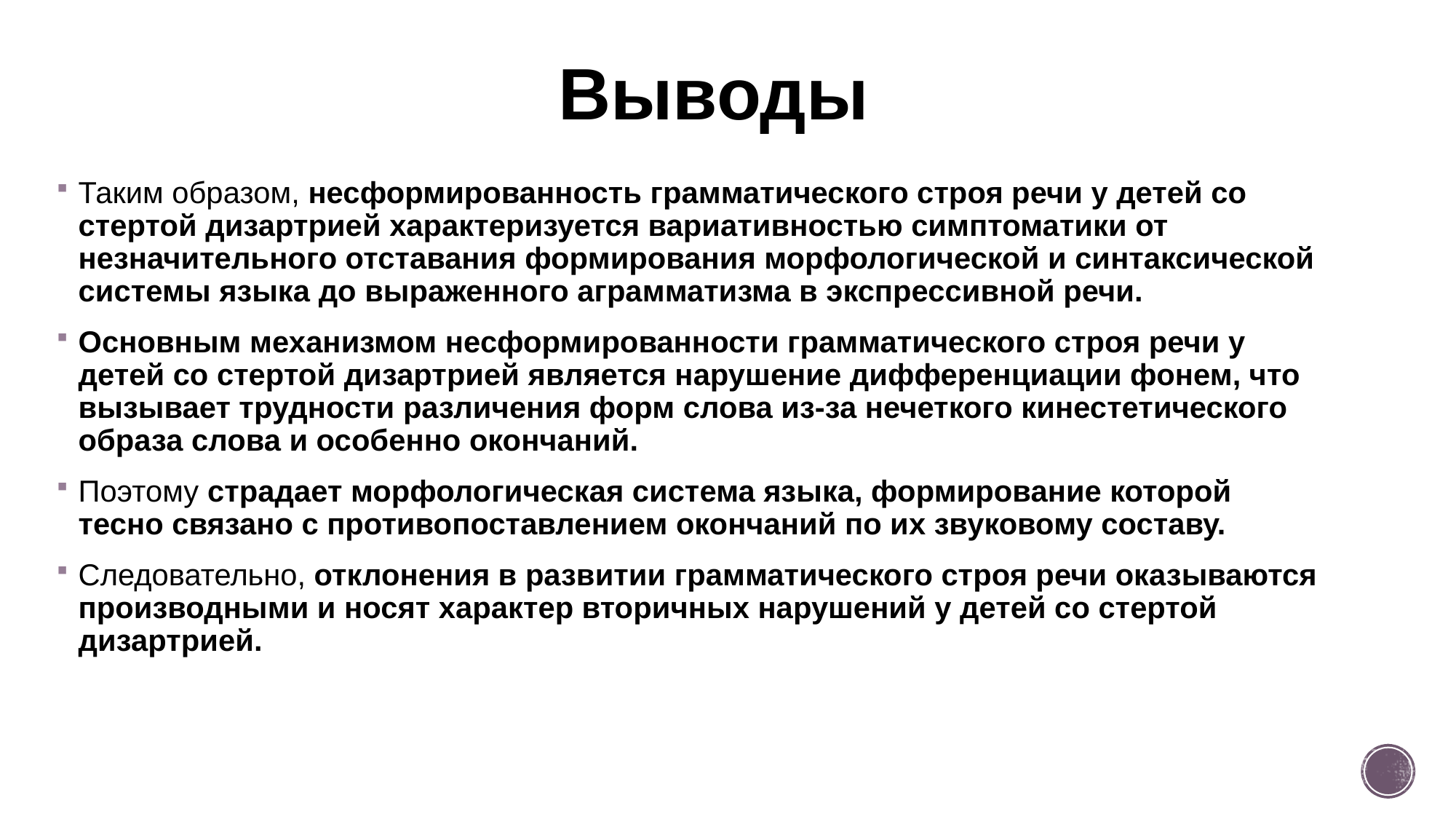

# Выводы
Таким образом, несформированность грамматического строя речи у детей со стертой дизартрией характеризуется вариативностью симптоматики от незначительного отставания формирования морфологической и синтаксической системы языка до выраженного аграмматизма в экспрессивной речи.
Основным механизмом несформированности грамматического строя речи у детей со стертой дизартрией является нарушение дифференциации фонем, что вызывает трудности различения форм слова из-за нечеткого кинестетического образа слова и особенно окончаний.
Поэтому страдает морфологическая система языка, формирование которой тесно связано с противопоставлением окончаний по их звуковому составу.
Следовательно, отклонения в развитии грамматического строя речи оказываются производными и носят характер вторичных нарушений у детей со стертой дизартрией.